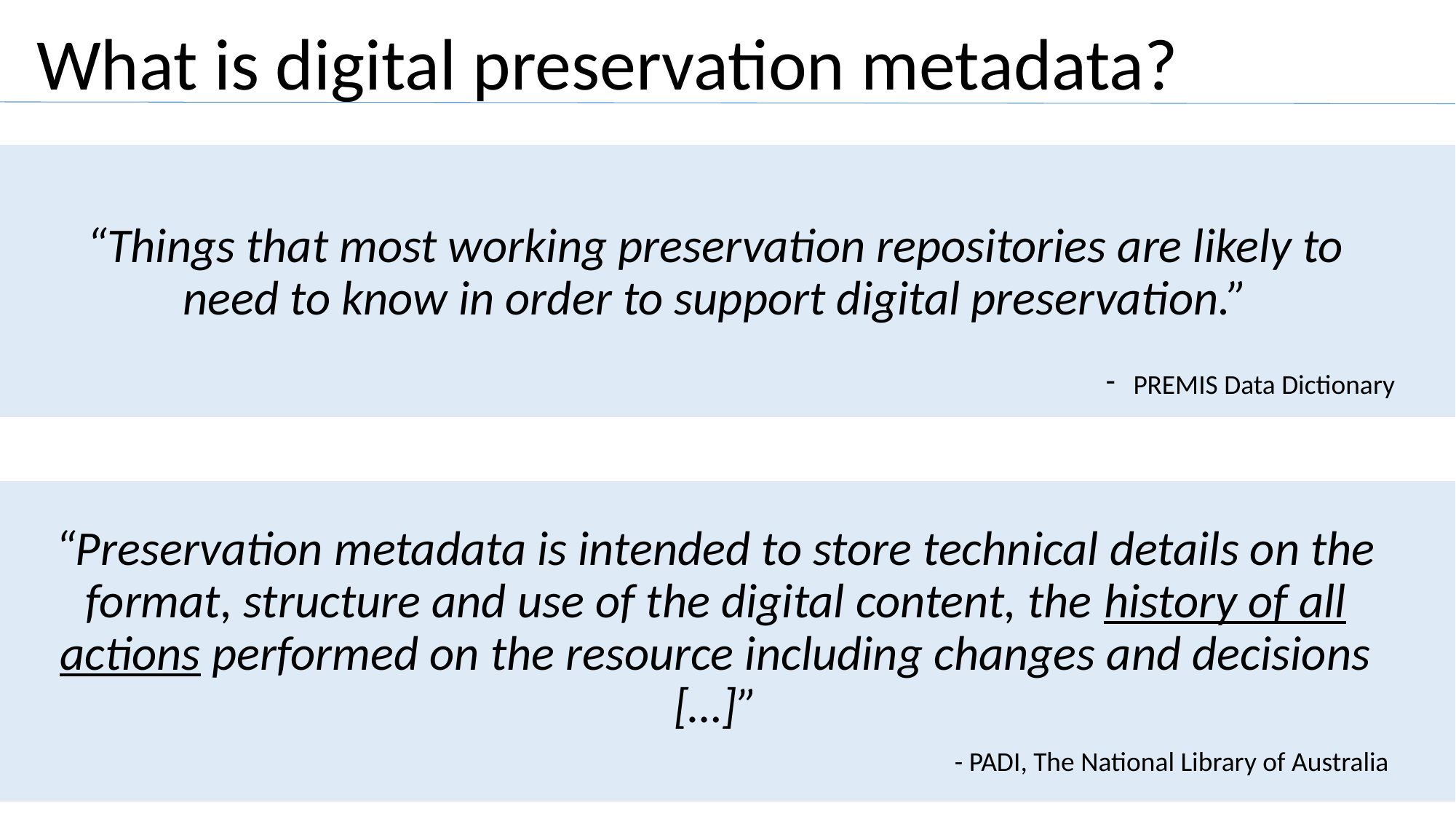

# What is digital preservation metadata?

“Things that most working preservation repositories are likely to need to know in order to support digital preservation.”

PREMIS Data Dictionary

“Preservation metadata is intended to store technical details on the format, structure and use of the digital content, the history of all actions performed on the resource including changes and decisions […]”
- PADI, The National Library of Australia